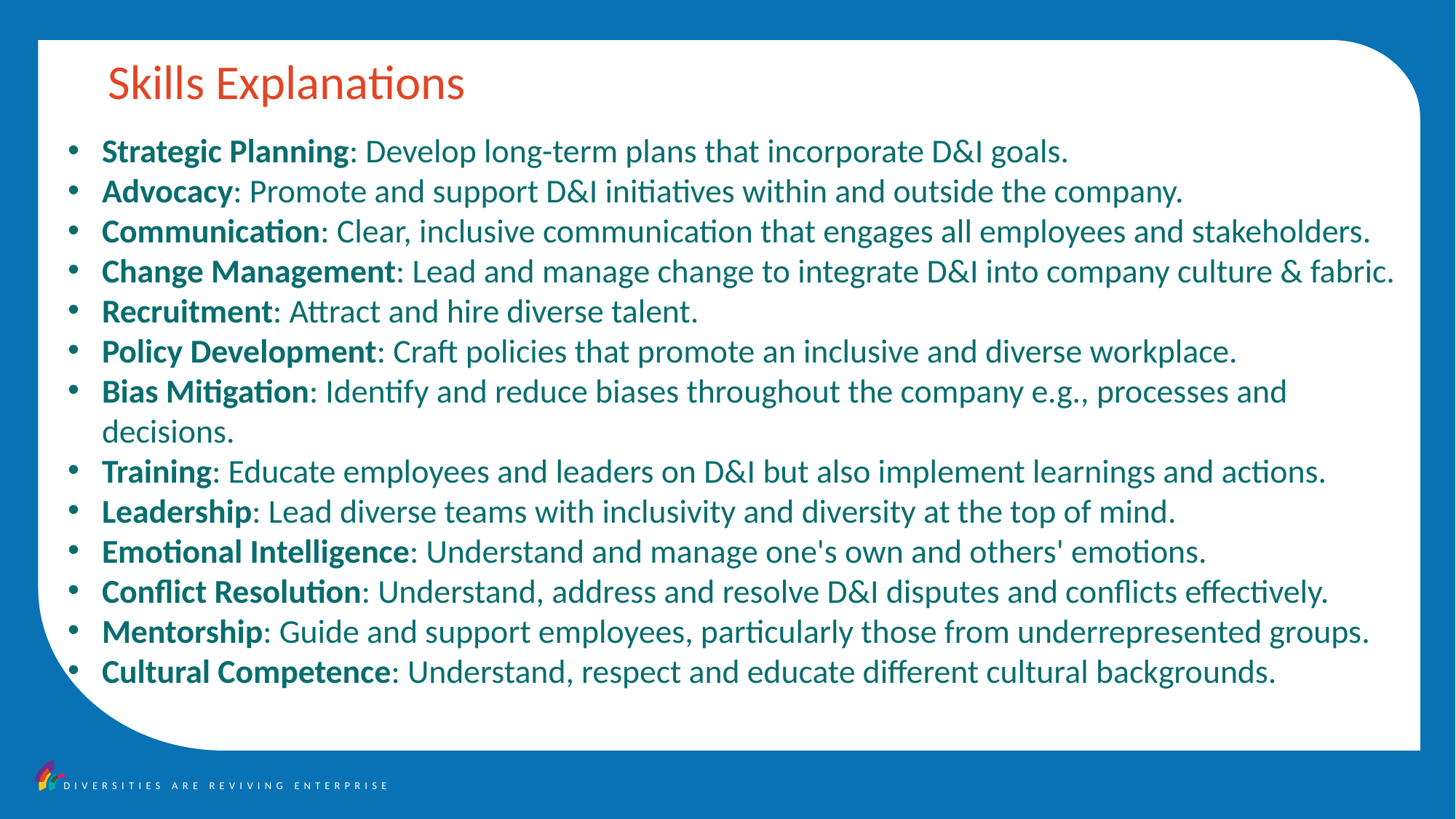

Skills Explanations
Strategic Planning: Develop long-term plans that incorporate D&I goals.
Advocacy: Promote and support D&I initiatives within and outside the company.
Communication: Clear, inclusive communication that engages all employees and stakeholders.
Change Management: Lead and manage change to integrate D&I into company culture & fabric.
Recruitment: Attract and hire diverse talent.
Policy Development: Craft policies that promote an inclusive and diverse workplace.
Bias Mitigation: Identify and reduce biases throughout the company e.g., processes and decisions.
Training: Educate employees and leaders on D&I but also implement learnings and actions.
Leadership: Lead diverse teams with inclusivity and diversity at the top of mind.
Emotional Intelligence: Understand and manage one's own and others' emotions.
Conflict Resolution: Understand, address and resolve D&I disputes and conflicts effectively.
Mentorship: Guide and support employees, particularly those from underrepresented groups.
Cultural Competence: Understand, respect and educate different cultural backgrounds.